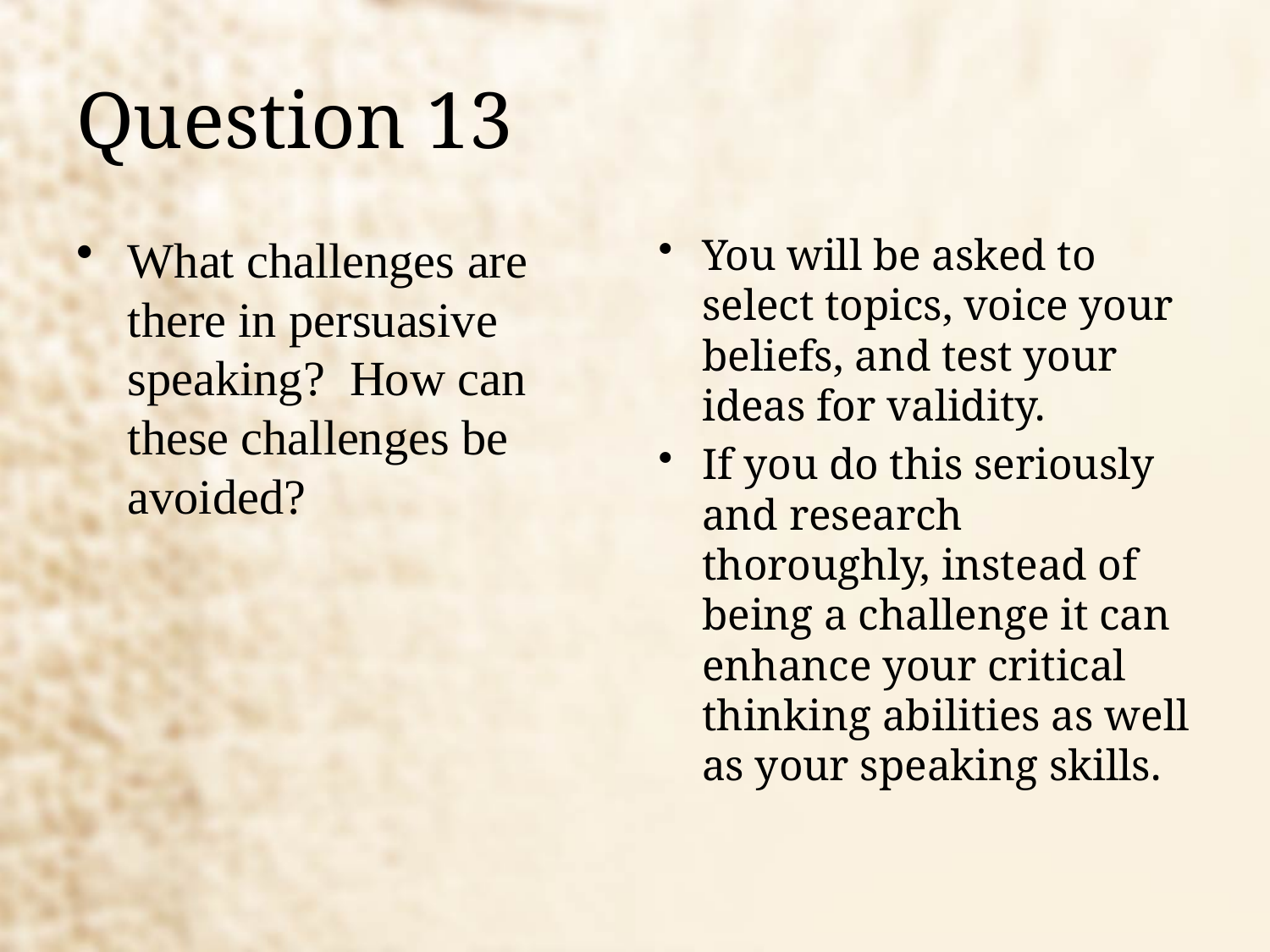

# Question 13
What challenges are there in persuasive speaking?  How can these challenges be avoided?

You will be asked to select topics, voice your beliefs, and test your ideas for validity.
If you do this seriously and research thoroughly, instead of being a challenge it can enhance your critical thinking abilities as well as your speaking skills.